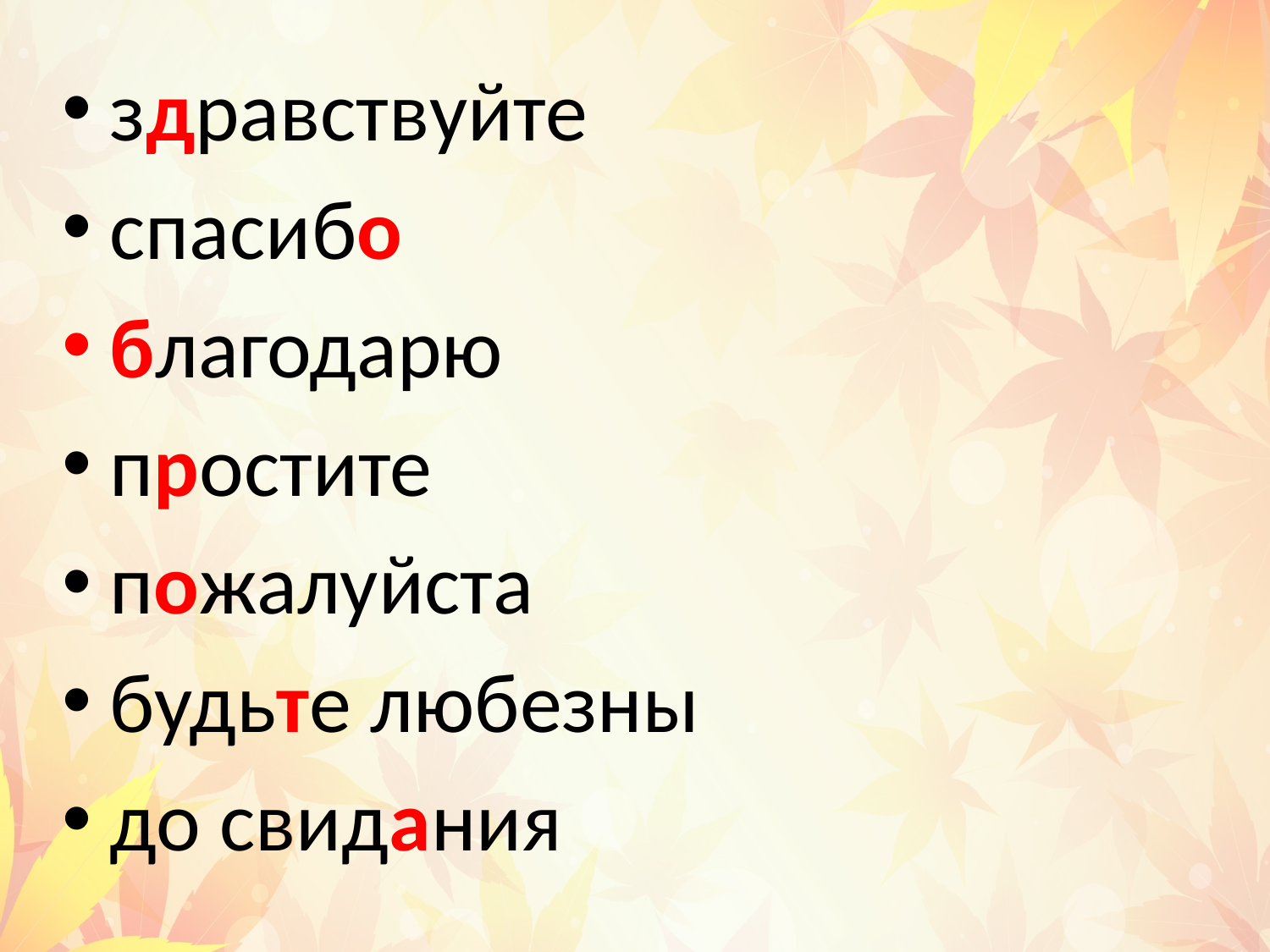

#
здравствуйте
спасибо
благодарю
простите
пожалуйста
будьте любезны
до свидания